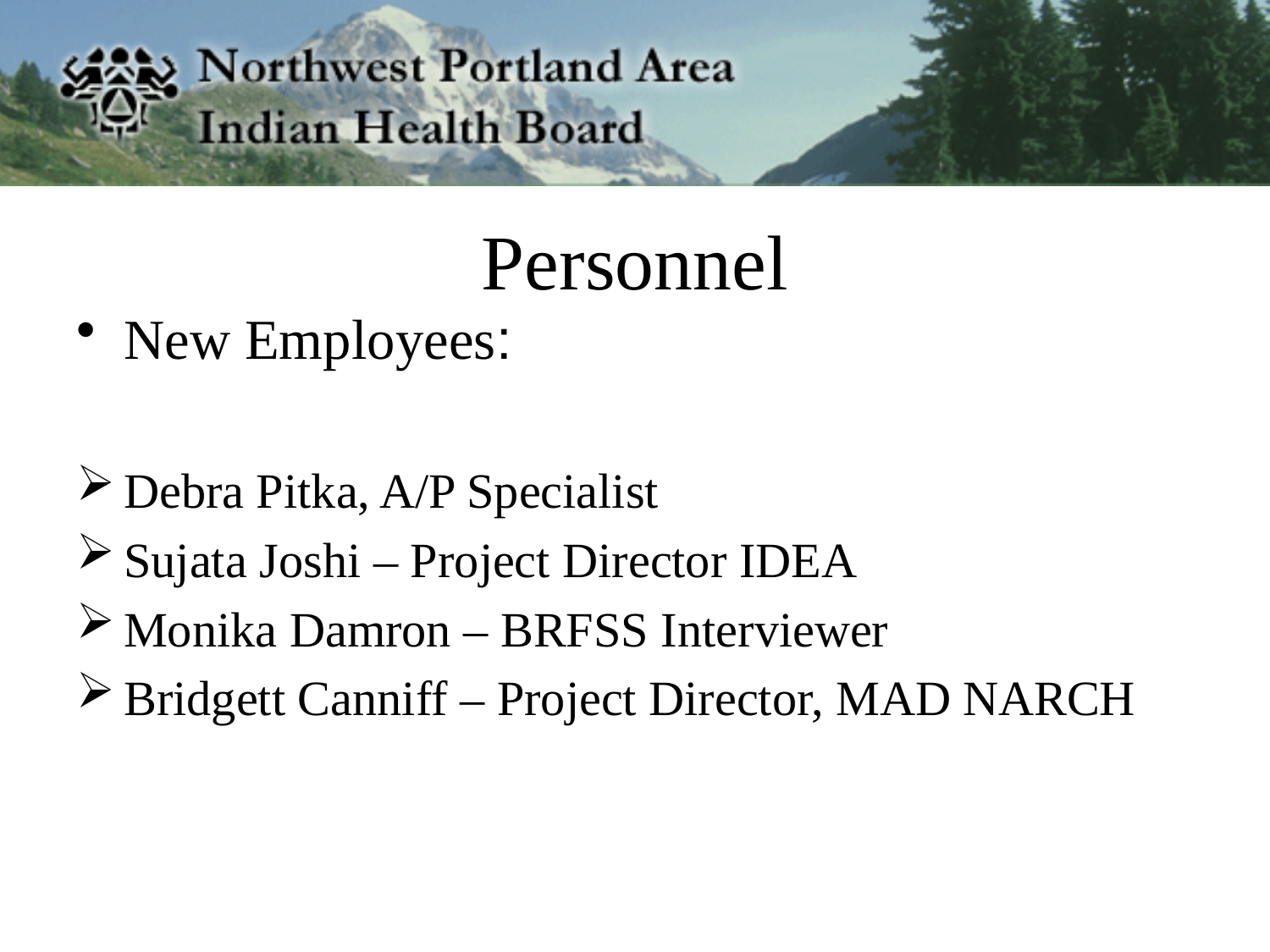

# Personnel
New Employees:

Debra Pitka, A/P Specialist
Sujata Joshi – Project Director IDEA
Monika Damron – BRFSS Interviewer
Bridgett Canniff – Project Director, MAD NARCH